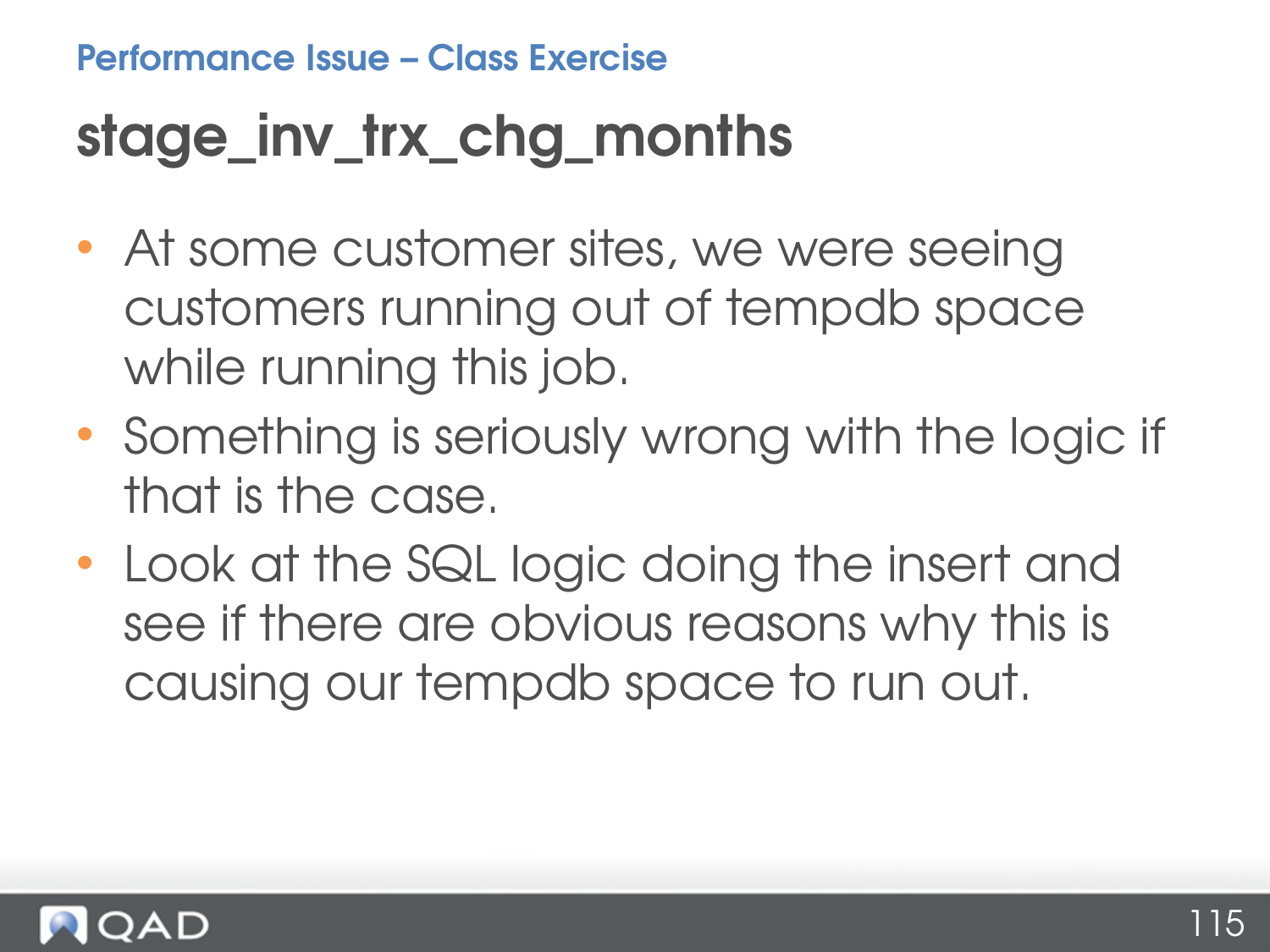

Performance Issue – Class Exercise
# stage_inv_trx_chg_months
At some customer sites, we were seeing customers running out of tempdb space while running this job.
Something is seriously wrong with the logic if that is the case.
Look at the SQL logic doing the insert and see if there are obvious reasons why this is causing our tempdb space to run out.
115